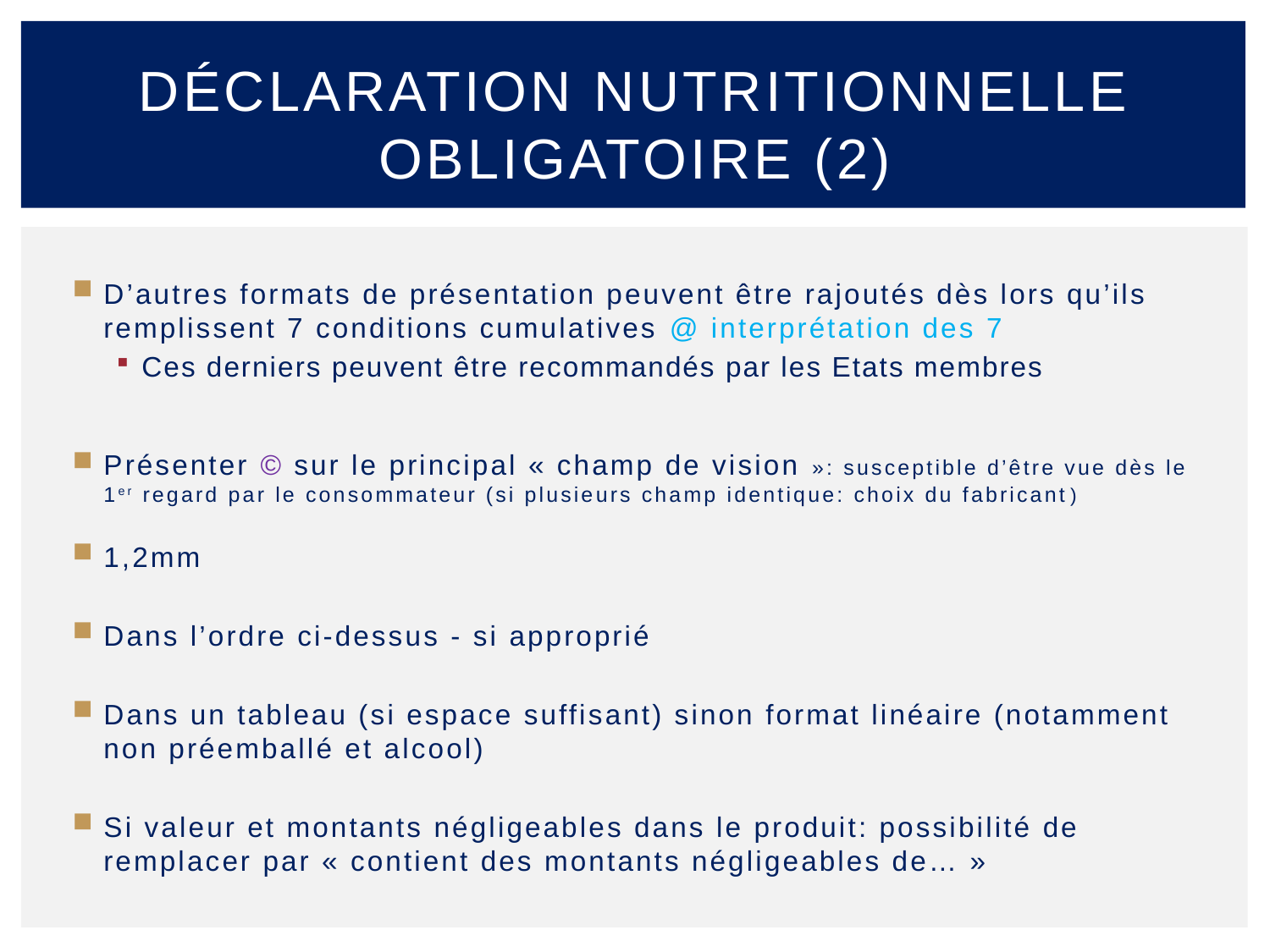

# Déclaration nutritionnelle obligatoire (2)

D’autres formats de présentation peuvent être rajoutés dès lors qu’ils remplissent 7 conditions cumulatives @ interprétation des 7
Ces derniers peuvent être recommandés par les Etats membres

Présenter © sur le principal « champ de vision »: susceptible d’être vue dès le 1er regard par le consommateur (si plusieurs champ identique: choix du fabricant)

1,2mm

Dans l’ordre ci-dessus - si approprié

Dans un tableau (si espace suffisant) sinon format linéaire (notamment non préemballé et alcool)

Si valeur et montants négligeables dans le produit: possibilité de remplacer par « contient des montants négligeables de… »